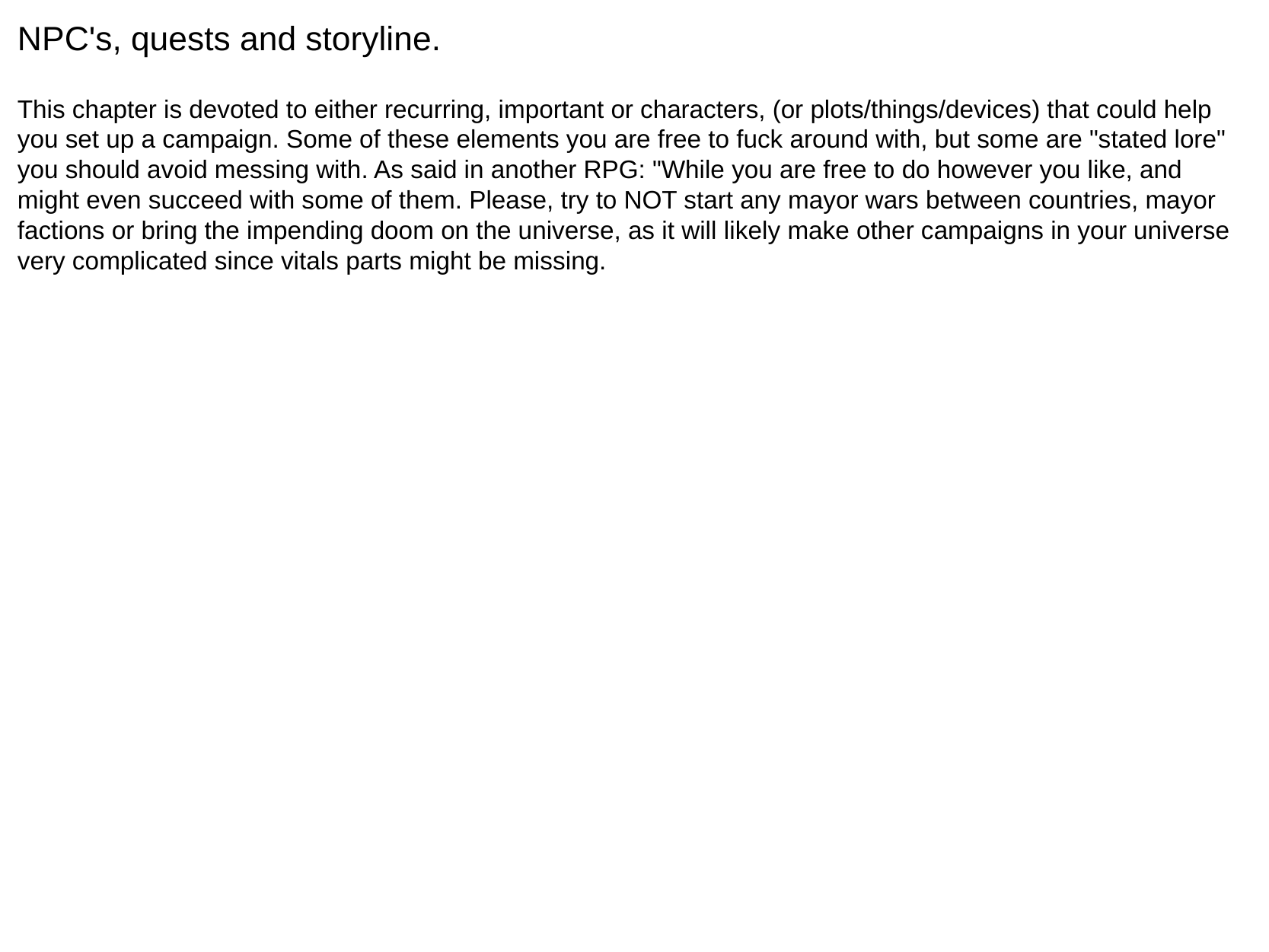

NPC's, quests and storyline.
This chapter is devoted to either recurring, important or characters, (or plots/things/devices) that could help you set up a campaign. Some of these elements you are free to fuck around with, but some are "stated lore" you should avoid messing with. As said in another RPG: "While you are free to do however you like, and might even succeed with some of them. Please, try to NOT start any mayor wars between countries, mayor factions or bring the impending doom on the universe, as it will likely make other campaigns in your universe very complicated since vitals parts might be missing.